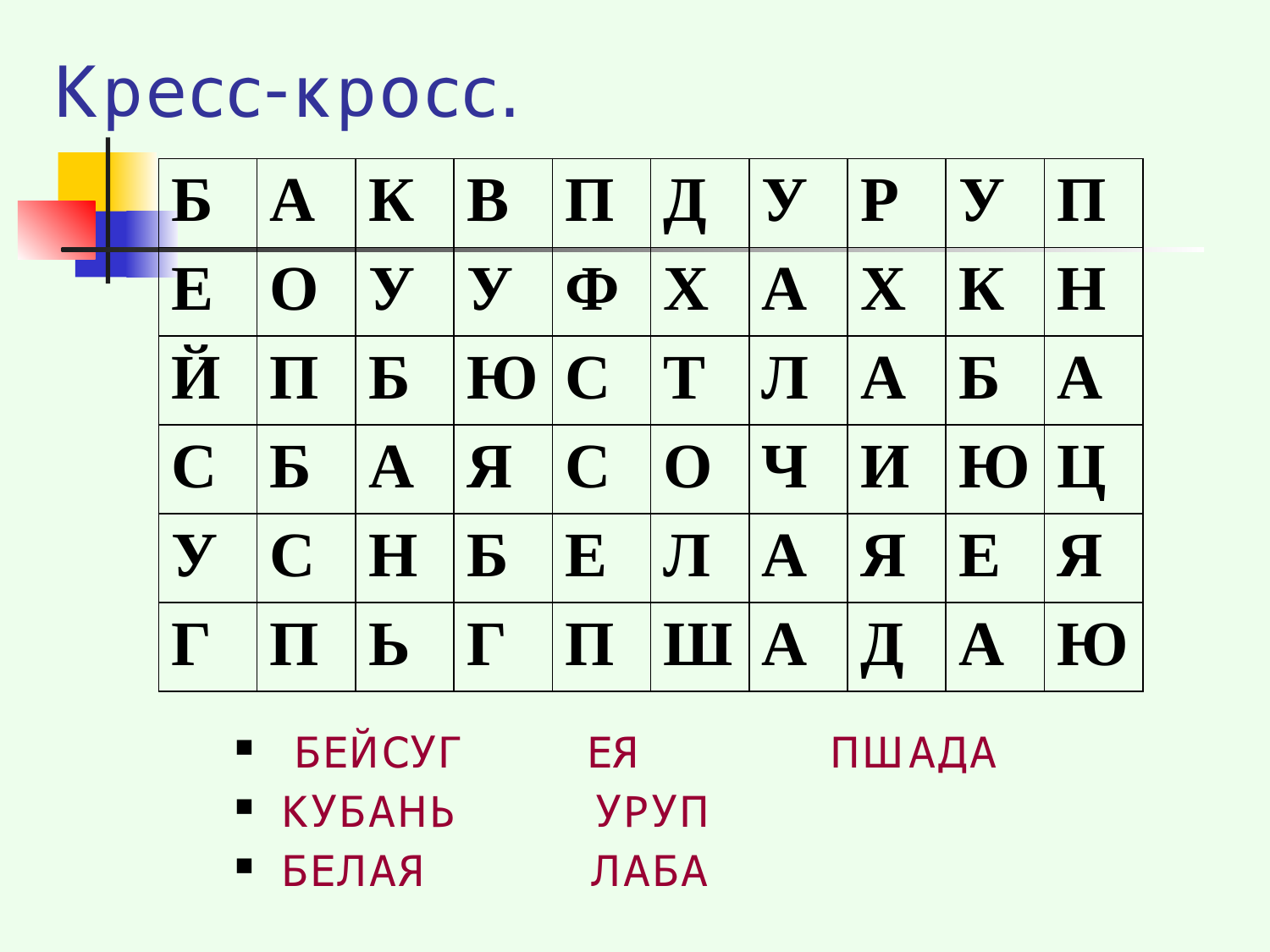

Кресс-кросс.
| Б | А | К | В | П | Д | У | Р | У | П |
| --- | --- | --- | --- | --- | --- | --- | --- | --- | --- |
| Е | О | У | У | Ф | Х | А | Х | К | Н |
| Й | П | Б | Ю | С | Т | Л | А | Б | А |
| С | Б | А | Я | С | О | Ч | И | Ю | Ц |
| У | С | Н | Б | Е | Л | А | Я | Е | Я |
| Г | П | Ь | Г | П | Ш | А | Д | А | Ю |
 БЕЙСУГ          ЕЯ               ПШАДА
КУБАНЬ           УРУП
БЕЛАЯ             ЛАБА